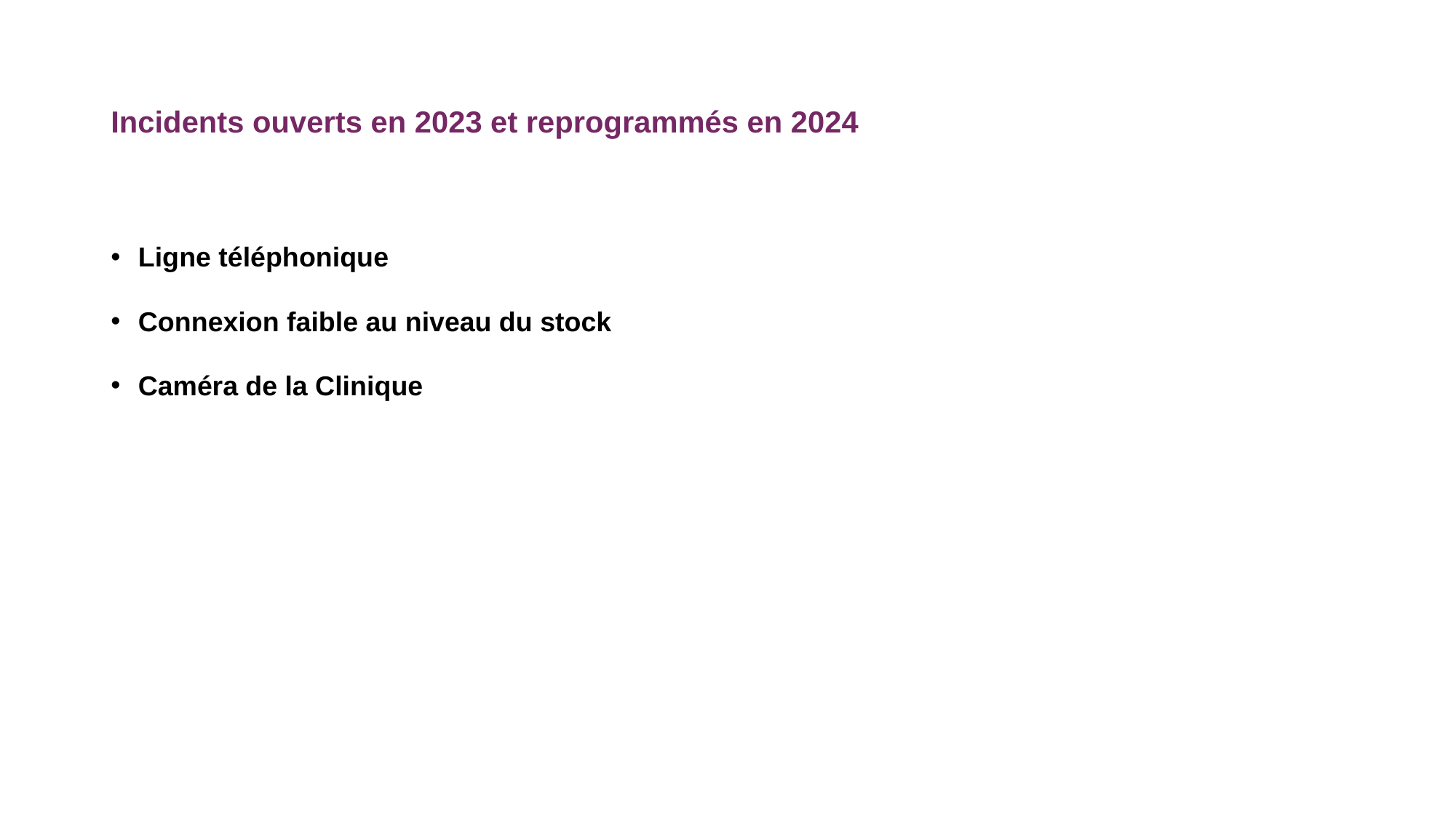

# Incidents ouverts en 2023 et reprogrammés en 2024
Ligne téléphonique
Connexion faible au niveau du stock
Caméra de la Clinique